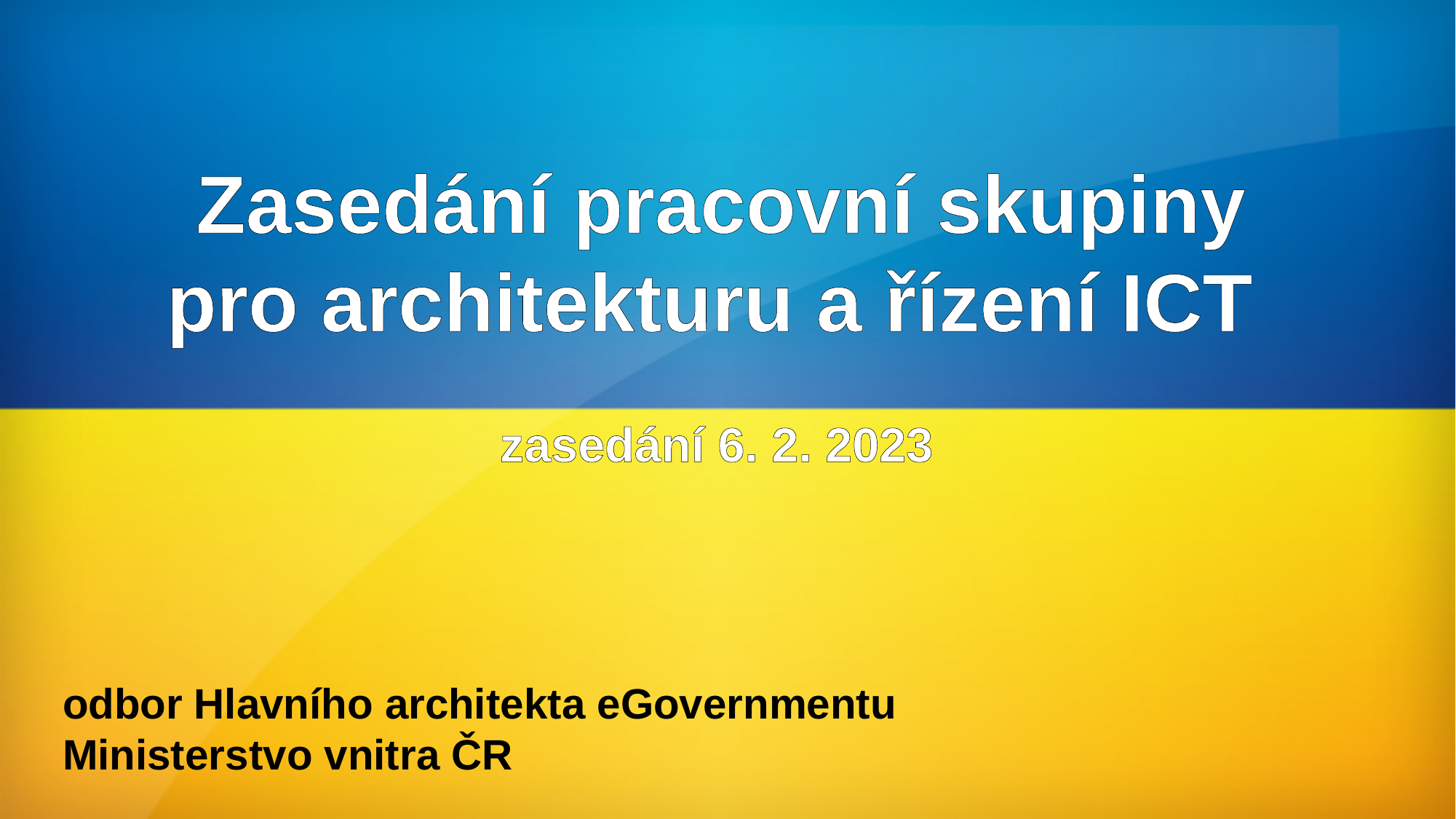

Zasedání pracovní skupiny pro architekturu a řízení ICT
 zasedání 6. 2. 2023
odbor Hlavního architekta eGovernmentu
Ministerstvo vnitra ČR